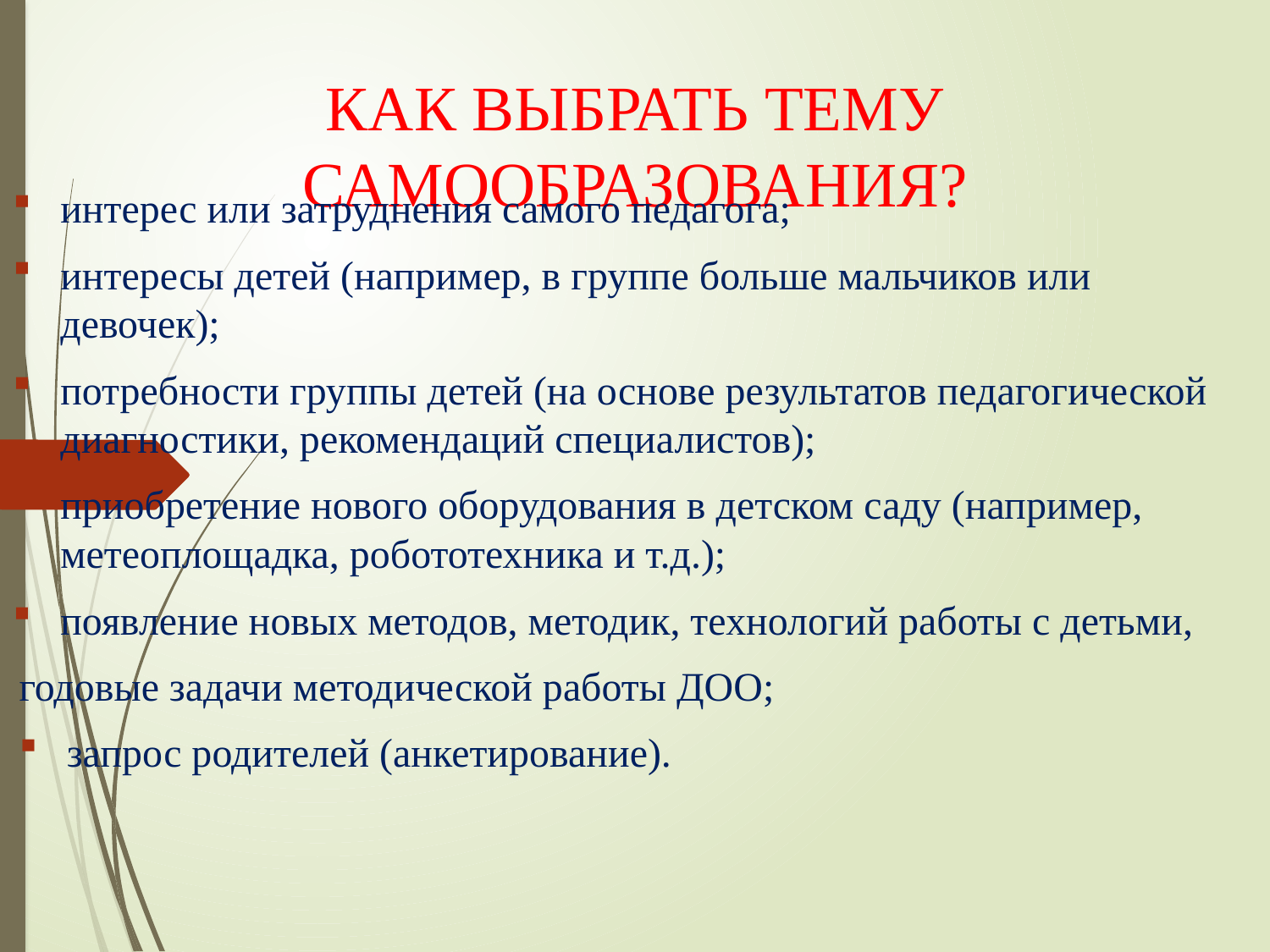

# КАК ВЫБРАТЬ ТЕМУ САМООБРАЗОВАНИЯ?
интерес или затруднения самого педагога;
интересы детей (например, в группе больше мальчиков или девочек);
потребности группы детей (на основе результатов педагогической диагностики, рекомендаций специалистов);
приобретение нового оборудования в детском саду (например, метеоплощадка, робототехника и т.д.);
появление новых методов, методик, технологий работы с детьми,
годовые задачи методической работы ДОО;
запрос родителей (анкетирование).